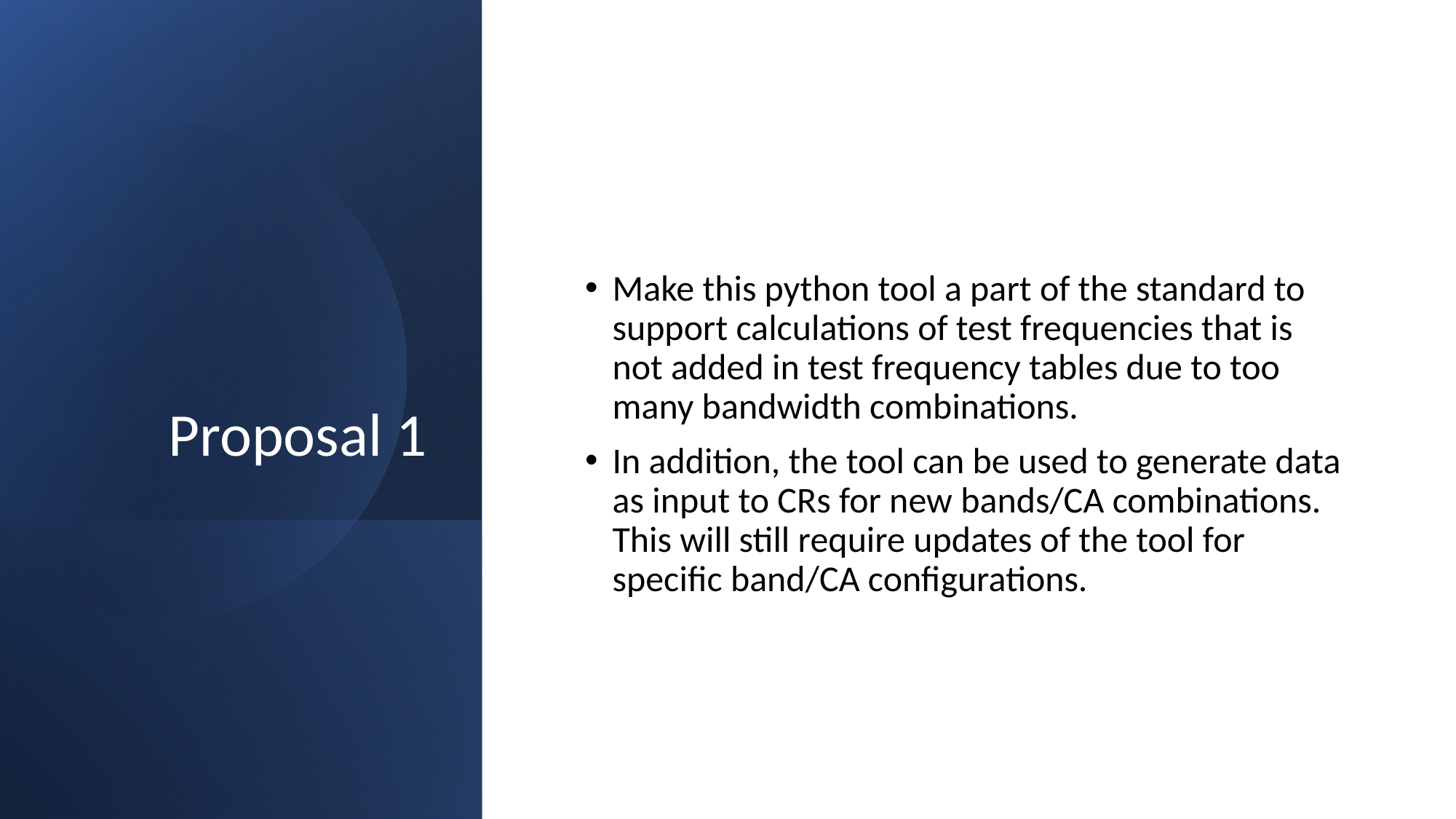

# Proposal 1

Make this python tool a part of the standard to support calculations of test frequencies that is not added in test frequency tables due to too many bandwidth combinations.
In addition, the tool can be used to generate data as input to CRs for new bands/CA combinations. This will still require updates of the tool for specific band/CA configurations.